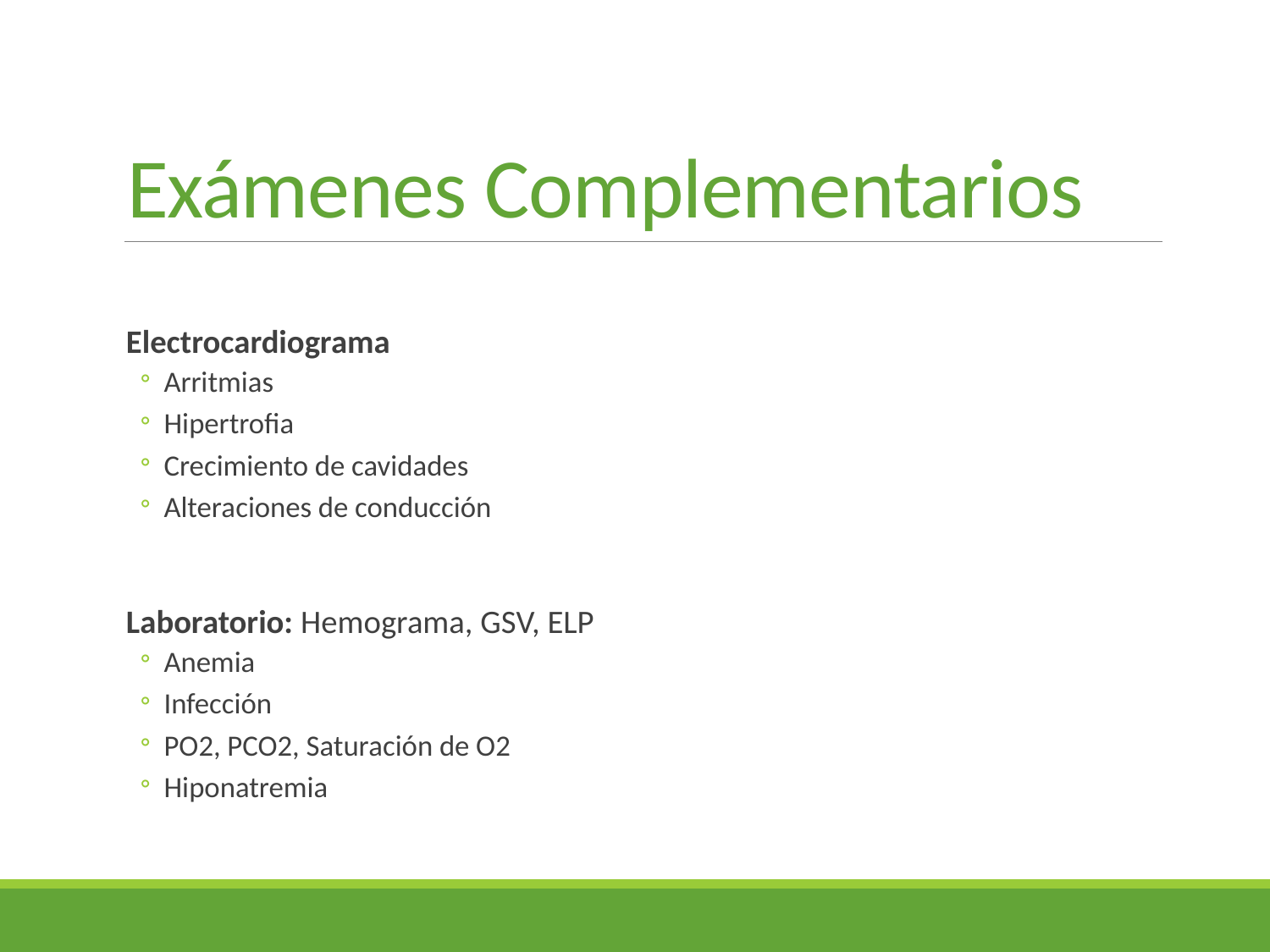

# Exámenes Complementarios

Electrocardiograma
Arritmias
Hipertrofia
Crecimiento de cavidades
Alteraciones de conducción

Laboratorio: Hemograma, GSV, ELP
Anemia
Infección
PO2, PCO2, Saturación de O2
Hiponatremia